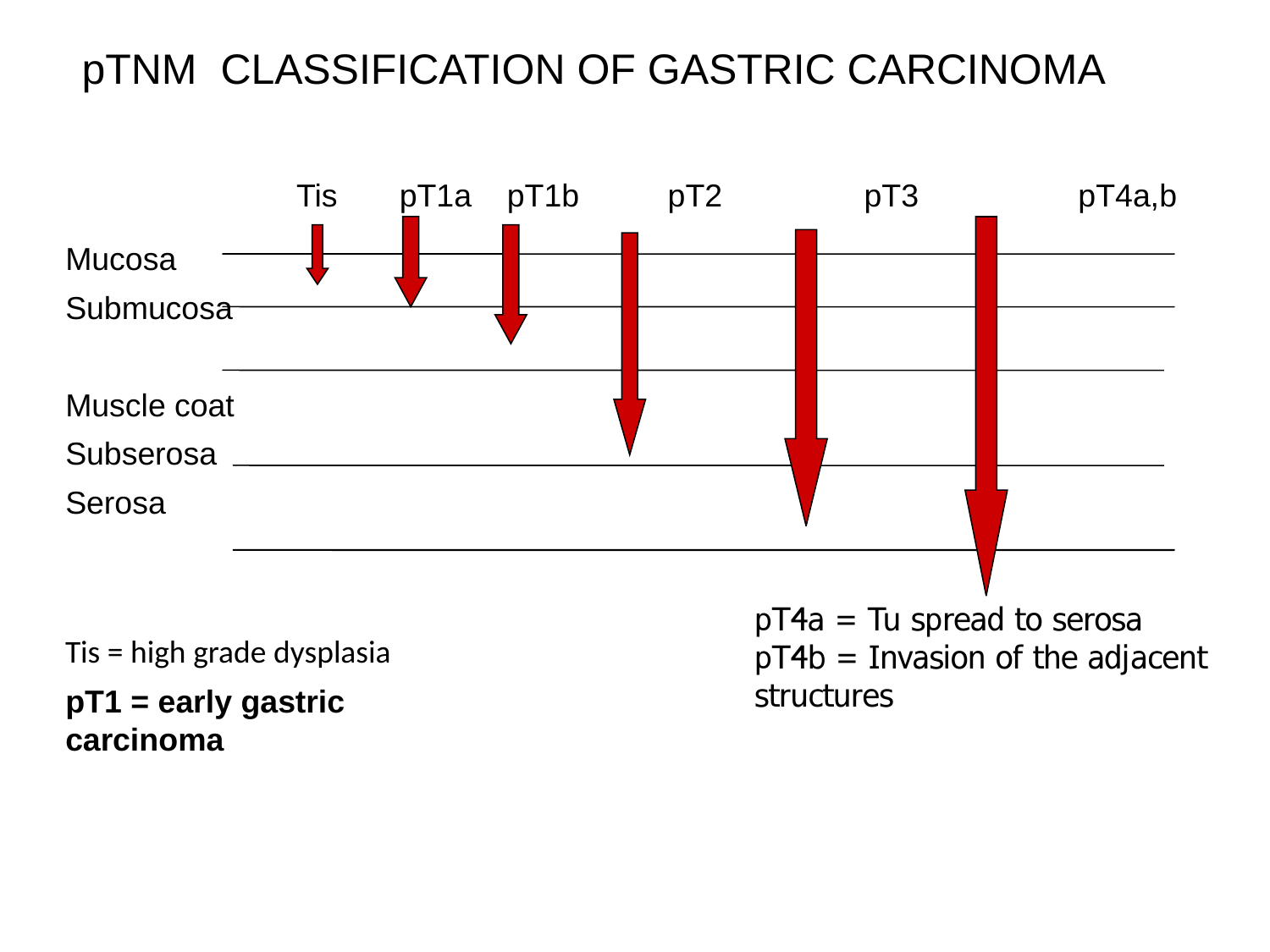

pTNM  CLASSIFICATION OF GASTRIC CARCINOMA

 Tis       pT1a    pT1b          pT2                pT3                  pT4a,b

Mucosa
Submucosa

Muscle coat
Subserosa
Serosa

pT4a = Tu spread to serosa
pT4b = Invasion of the adjacent
structures
Tis = high grade dysplasia
pT1 = early gastric carcinoma